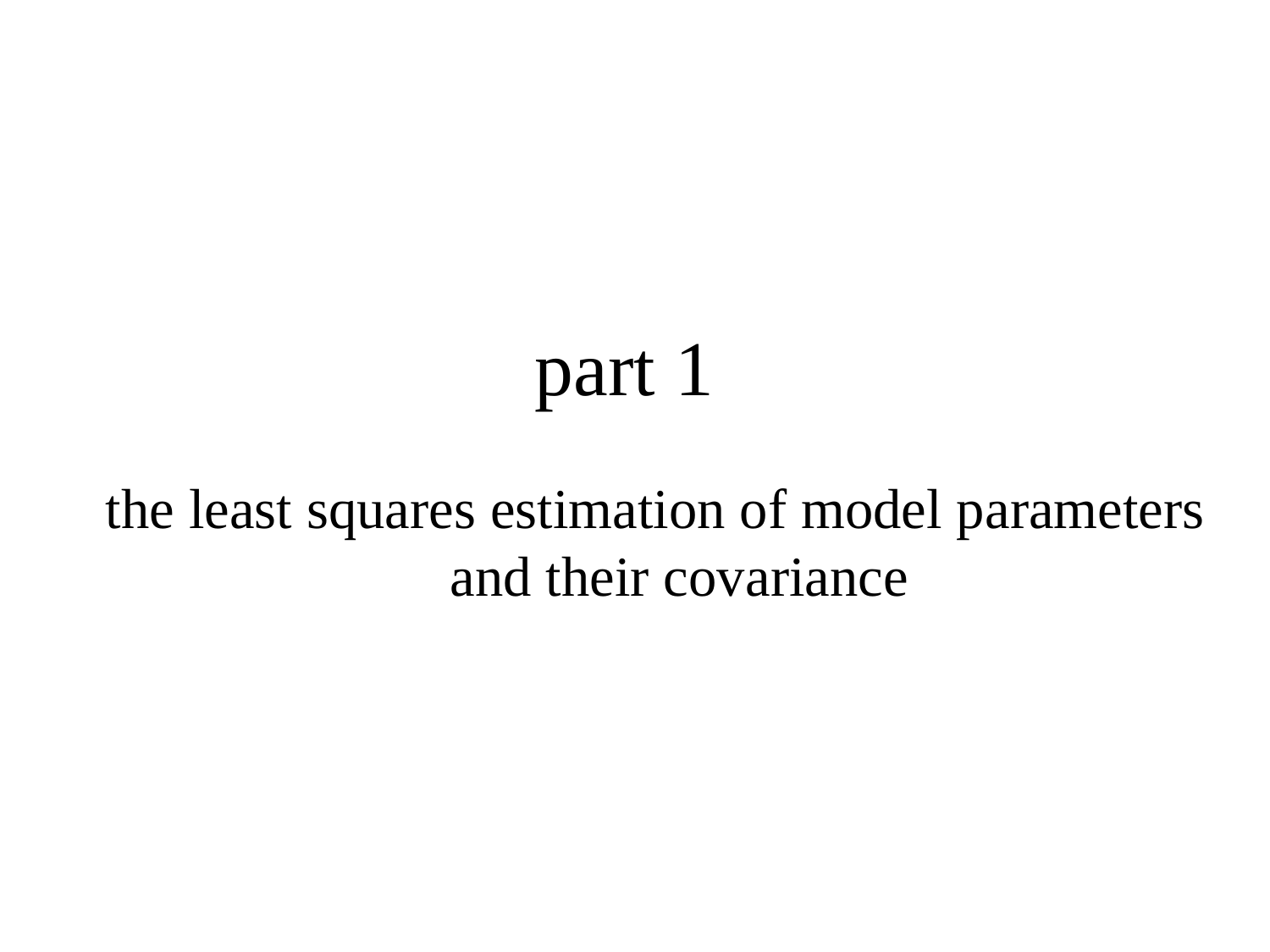

# part 1
the least squares estimation of model parameters and their covariance